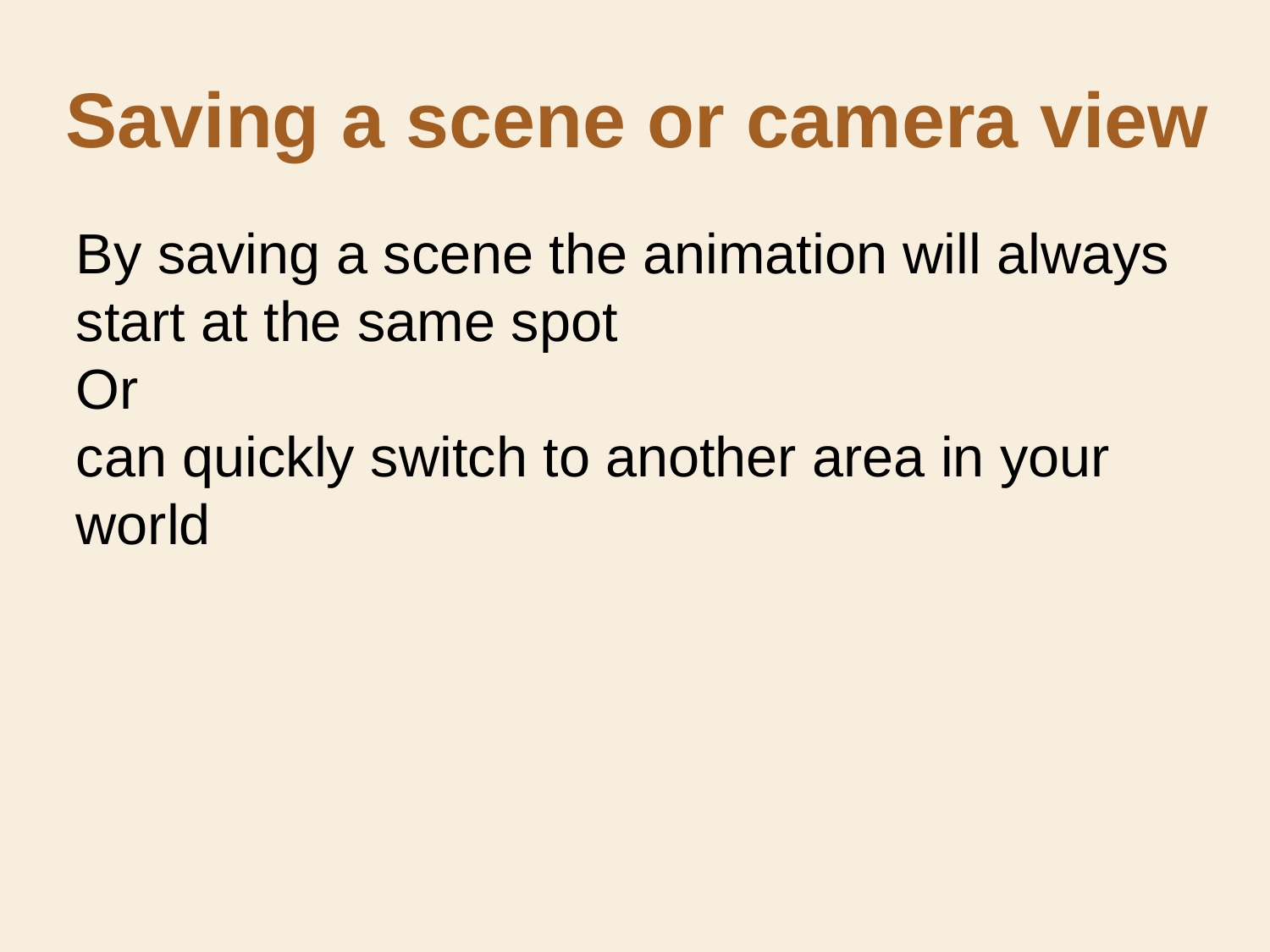

Saving a scene or camera view
By saving a scene the animation will always start at the same spot
Or
can quickly switch to another area in your world